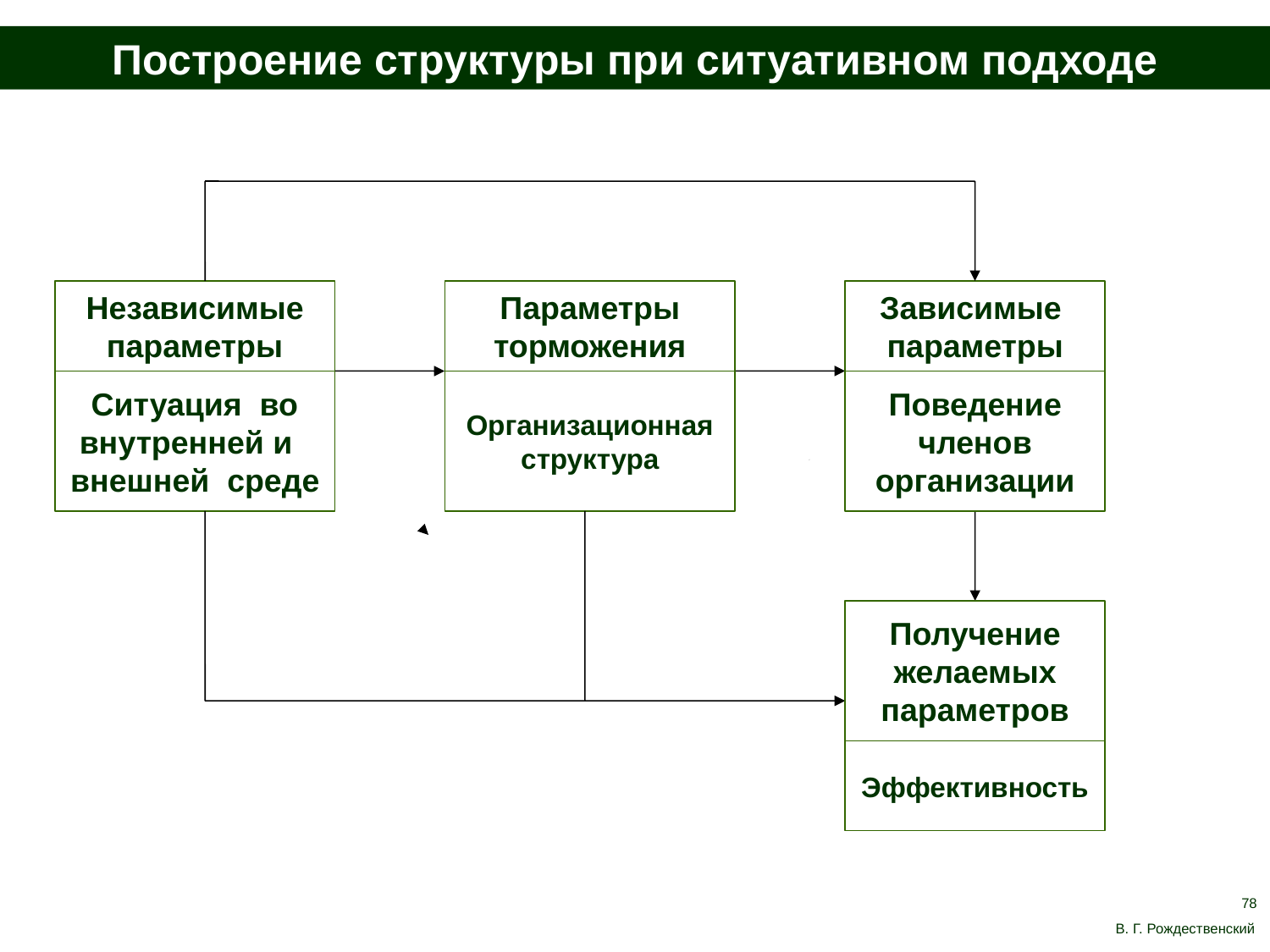

Построение структуры при ситуативном подходе

Независимые параметры

Параметры
торможения
Зависимые  параметры
Ситуация  во
внутренней и
внешней  среде
Организационная структура
Поведение
членов
организации

Получение
желаемых
параметров
Эффективность
78
В. Г. Рождественский